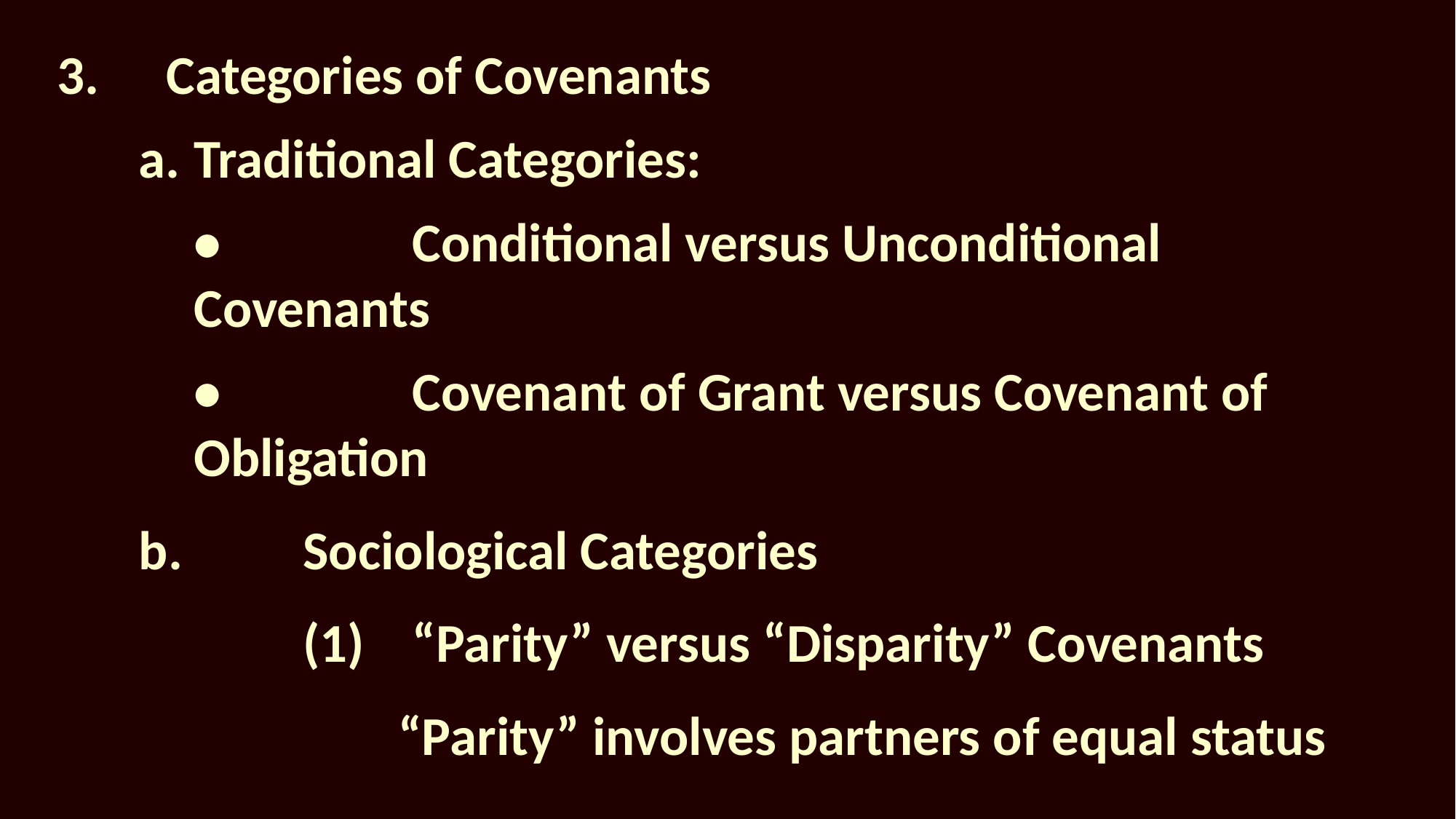

3.	Categories of Covenants
a.	Traditional Categories:
	•		Conditional versus Unconditional Covenants
	•		Covenant of Grant versus Covenant of Obligation
b.		Sociological Categories
		(1)	“Parity” versus “Disparity” Covenants
			“Parity” involves partners of equal status